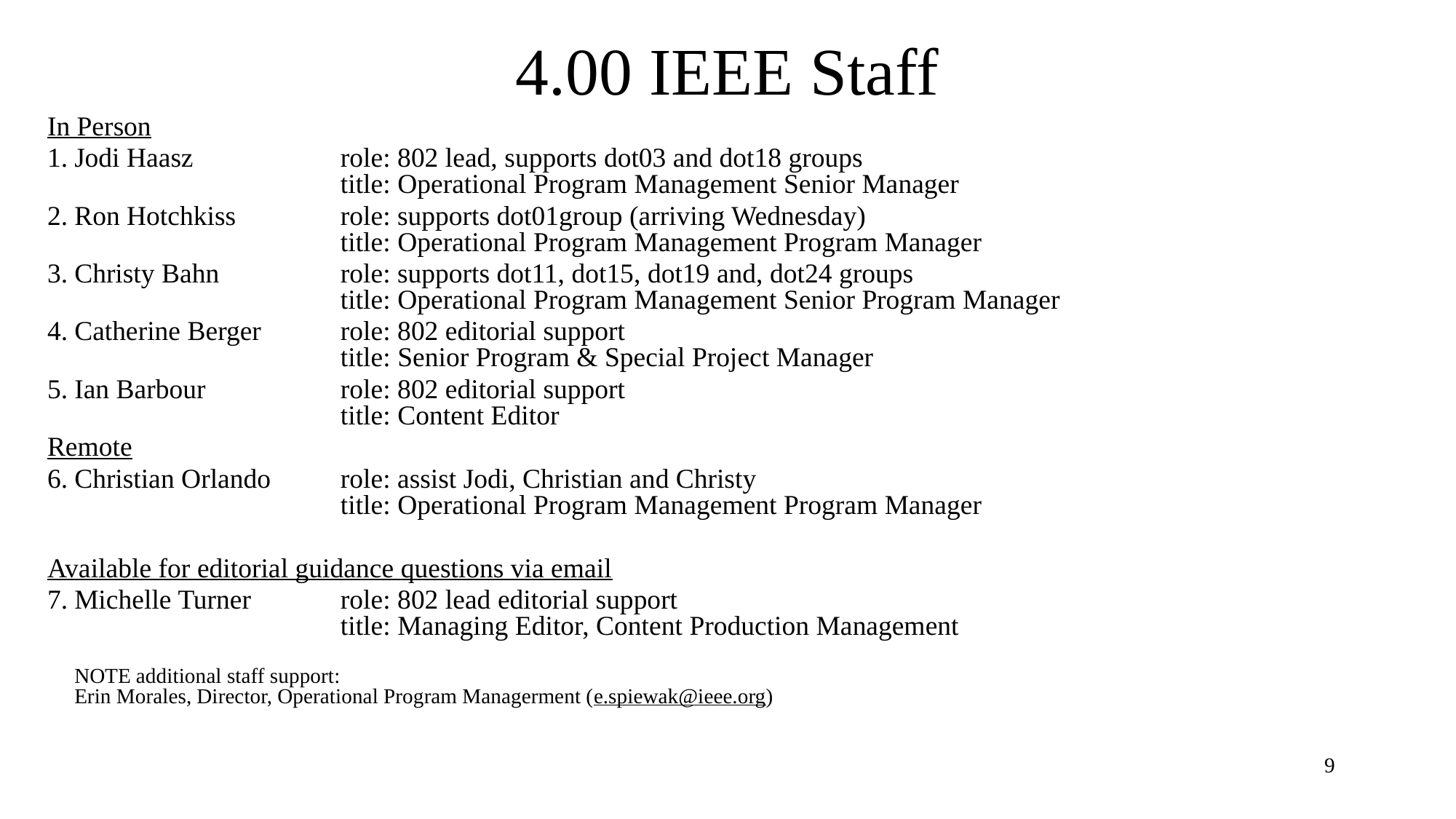

# 4.00 IEEE Staff
In Person
Jodi Haasz	role: 802 lead, supports dot03 and dot18 groups
	title: Operational Program Management Senior Manager
Ron Hotchkiss	role: supports dot01group (arriving Wednesday)
	title: Operational Program Management Program Manager
Christy Bahn	role: supports dot11, dot15, dot19 and, dot24 groups
	title: Operational Program Management Senior Program Manager
Catherine Berger	role: 802 editorial support
	title: Senior Program & Special Project Manager
Ian Barbour	role: 802 editorial support
	title: Content Editor
Remote
Christian Orlando	role: assist Jodi, Christian and Christy
	title: Operational Program Management Program Manager

Available for editorial guidance questions via email
Michelle Turner	role: 802 lead editorial support
	title: Managing Editor, Content Production Management
NOTE additional staff support:
Erin Morales, Director, Operational Program Managerment (e.spiewak@ieee.org)

9